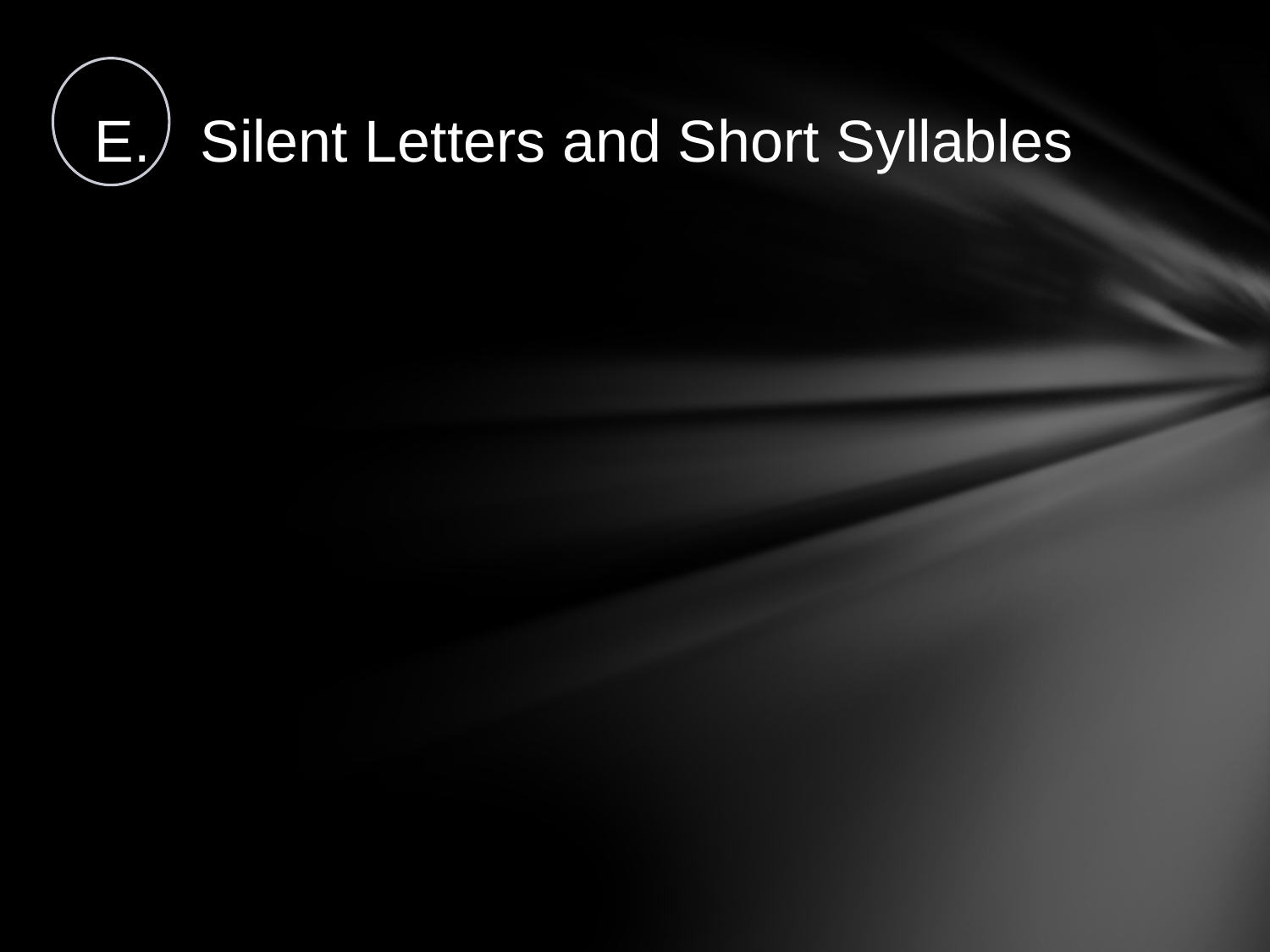

# E.   Silent Letters and Short Syllables